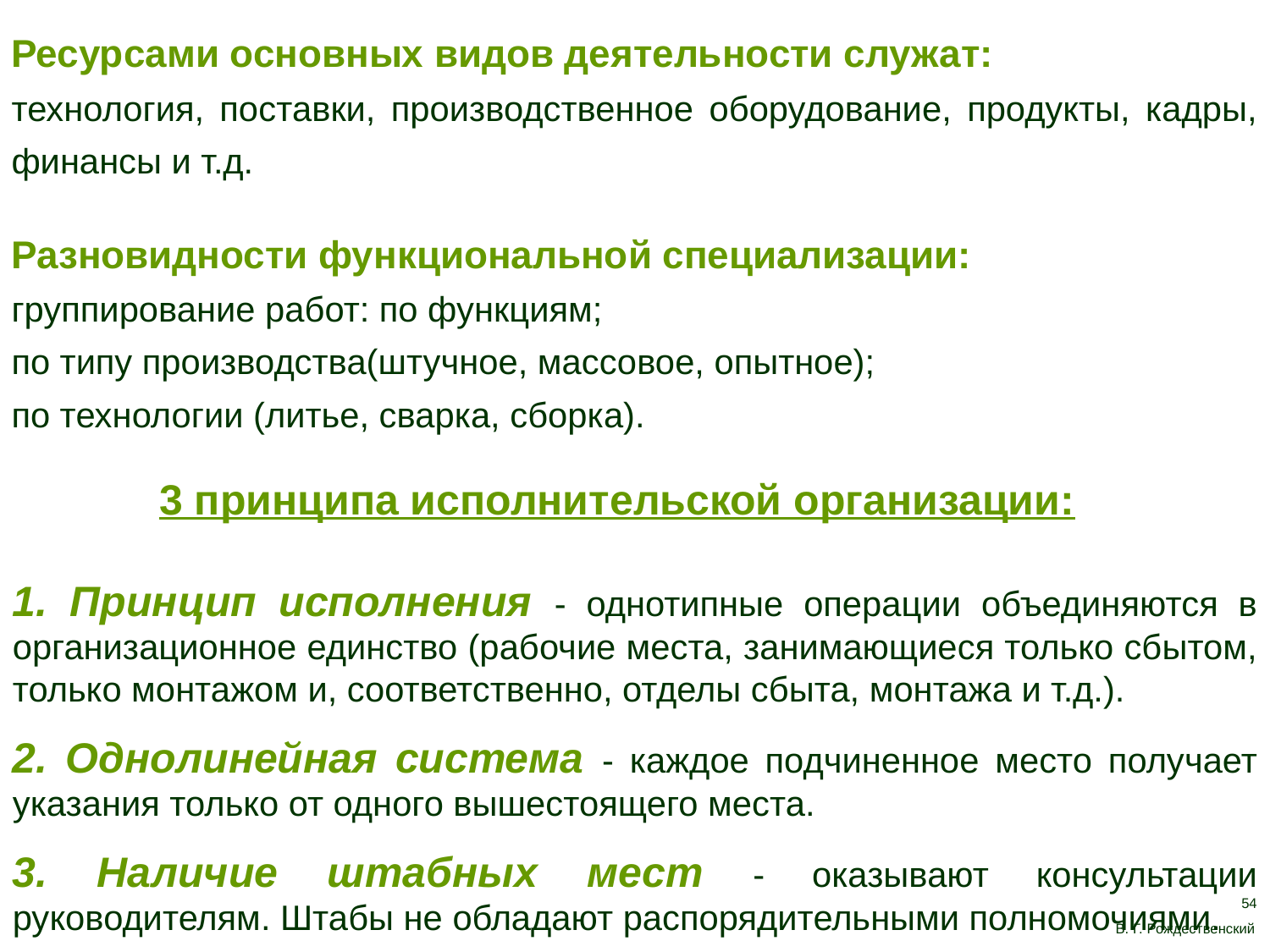

Ресурсами основных видов деятельности служат:
технология, поставки, производственное оборудование, продукты, кадры, финансы и т.д.

Разновидности функциональной специализации:
группирование работ: по функциям;
по типу производства(штучное, массовое, опытное);
по технологии (литье, сварка, сборка).
3 принципа исполнительской организации:

1. Принцип исполнения - однотипные операции объединяются в организационное единство (рабочие места, занимающиеся только сбытом, только монтажом и, соответственно, отделы сбыта, монтажа и т.д.).

2. Однолинейная система - каждое подчиненное место получает указания только от одного вышестоящего места.

3. Наличие штабных мест - оказывают консультации руководителям. Штабы не обладают распорядительными полномочиями.
54
В. Г. Рождественский